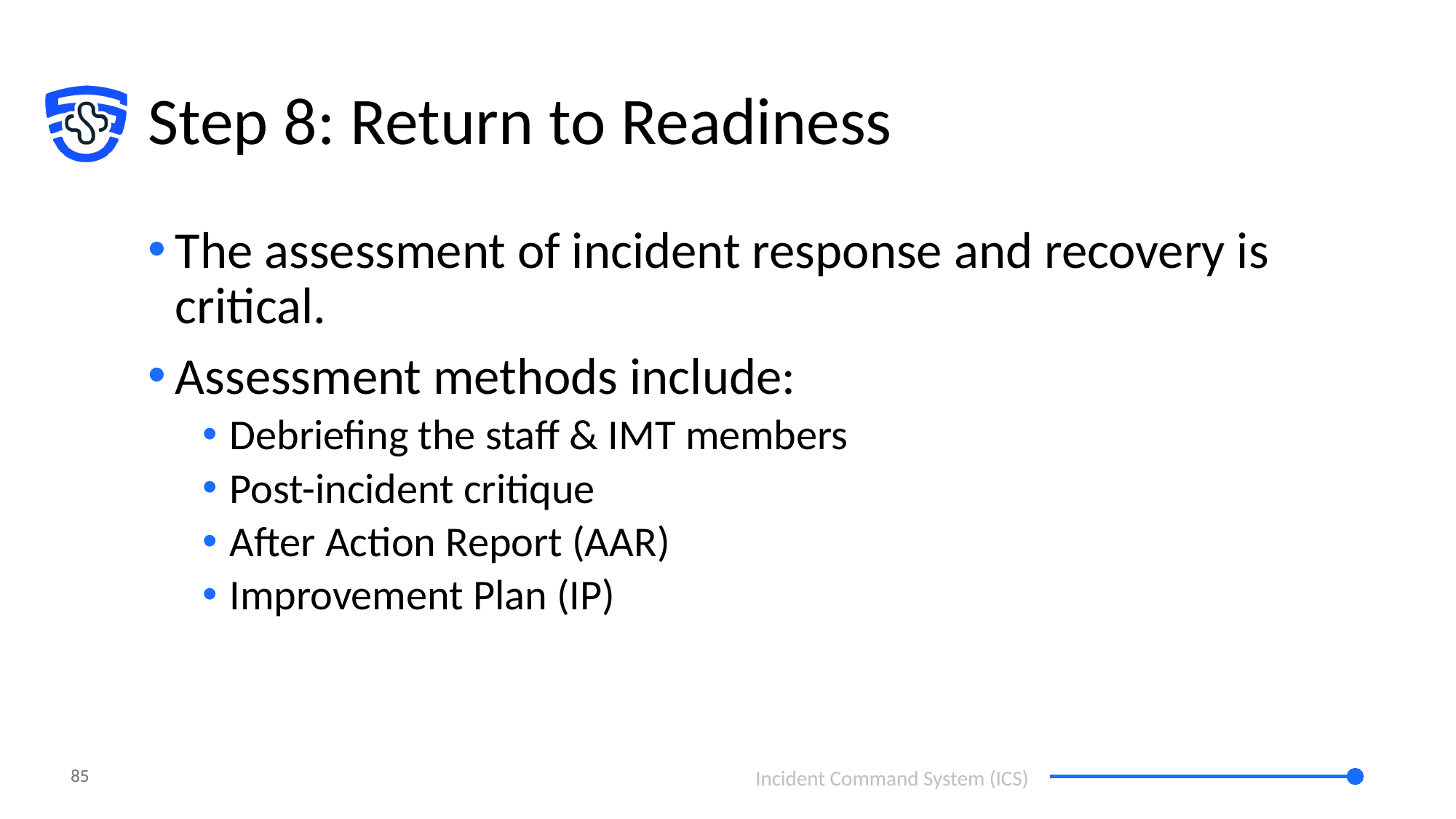

# Step 8: Return to Readiness
The assessment of incident response and recovery is critical.
Assessment methods include:
Debriefing the staff & IMT members
Post-incident critique
After Action Report (AAR)
Improvement Plan (IP)